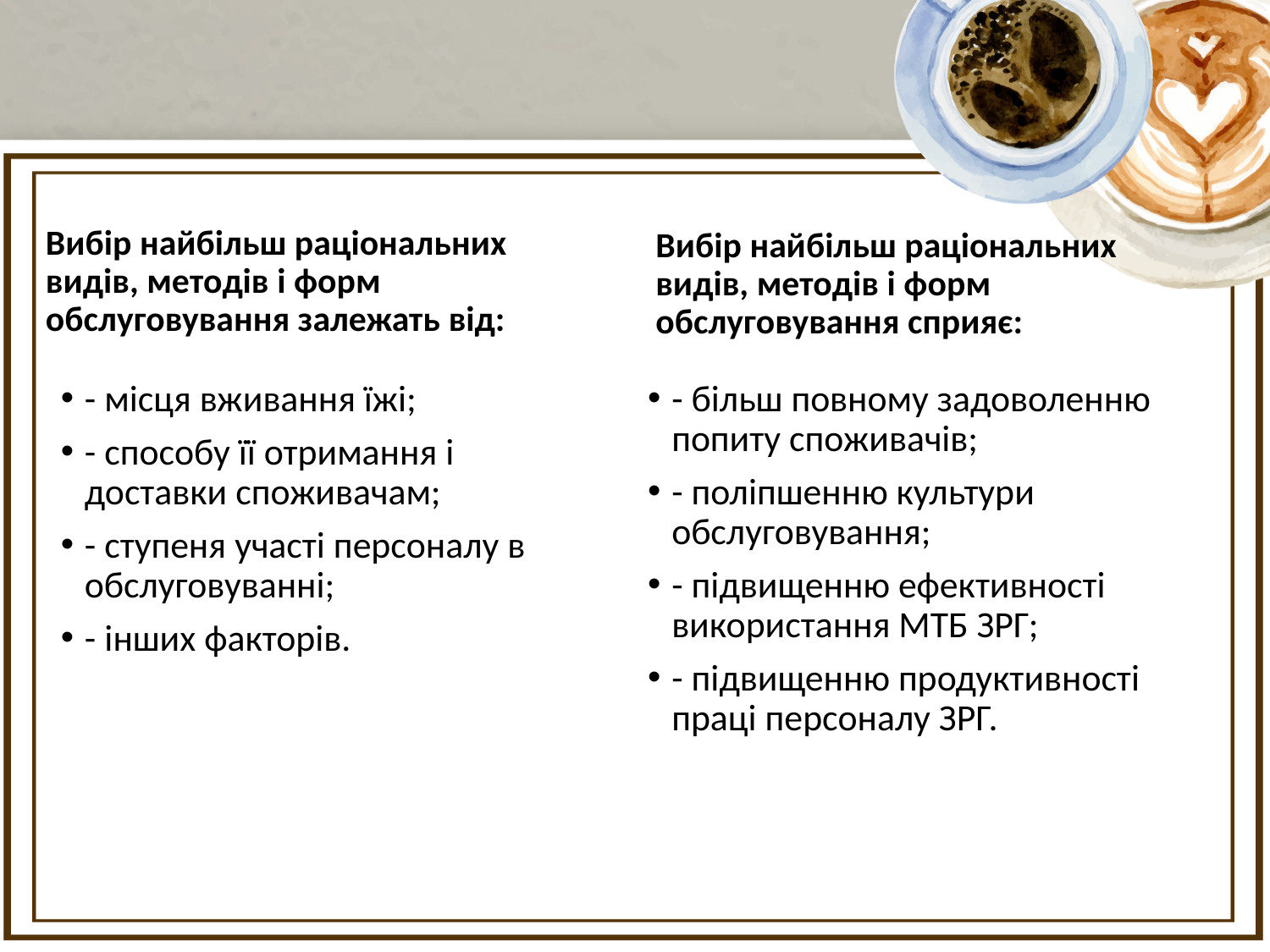

#
Вибір найбільш раціональних видів, методів і форм обслуговування сприяє:
Вибір найбільш раціональних видів, методів і форм обслуговування залежать від:
- місця вживання їжі;
- способу її отримання і доставки споживачам;
- ступеня участі персоналу в обслуговуванні;
- інших факторів.

- більш повному задоволенню попиту споживачів;
- поліпшенню культури обслуговування;
- підвищенню ефективності використання МТБ ЗРГ;
- підвищенню продуктивності праці персоналу ЗРГ.